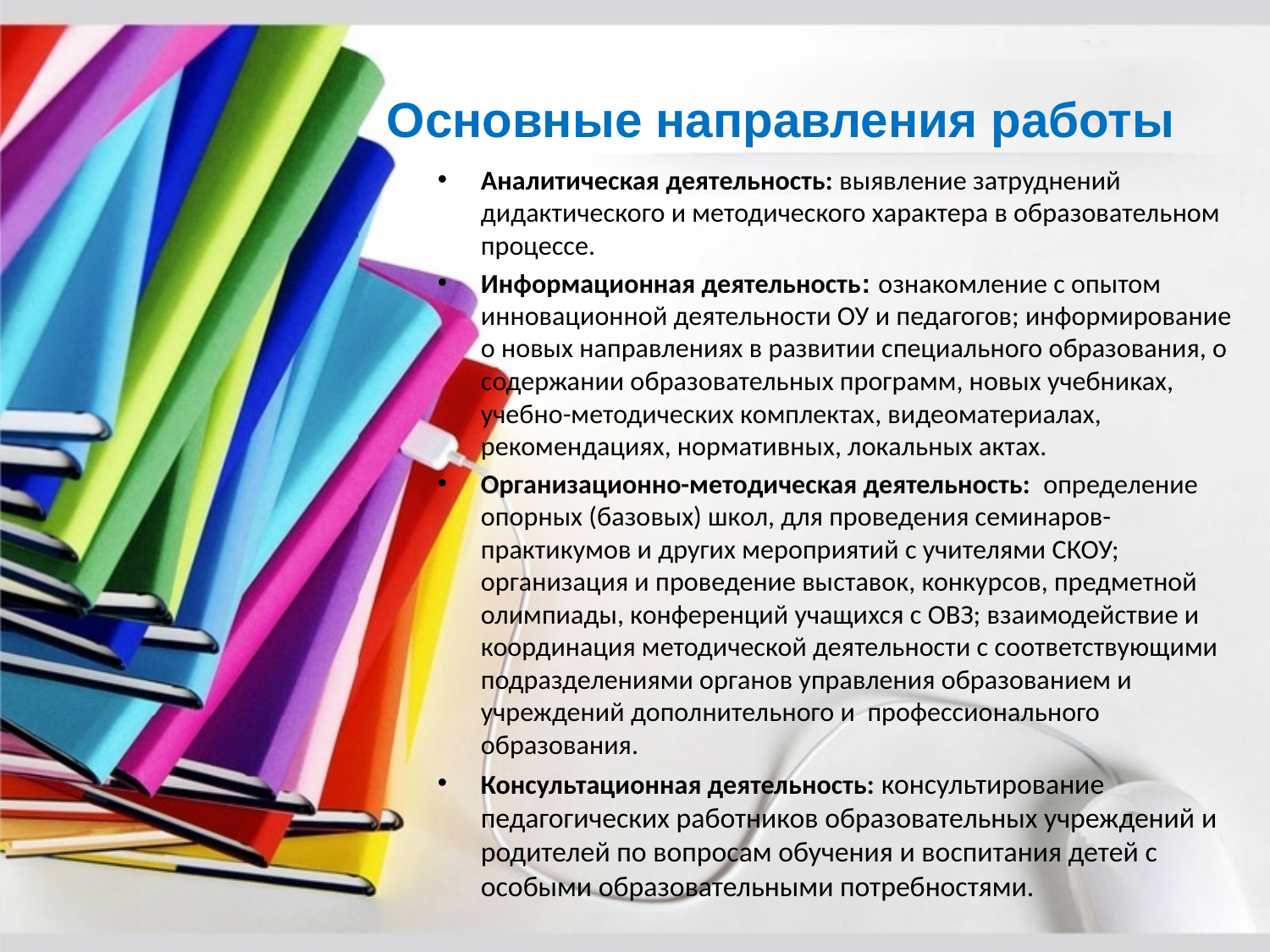

# Основные направления работы
Аналитическая деятельность: выявление затруднений дидактического и методического характера в образовательном процессе.
Информационная деятельность: ознакомление с опытом инновационной деятельности ОУ и педагогов; информирование о новых направлениях в развитии специального образования, о содержании образовательных программ, новых учебниках, учебно-методических комплектах, видеоматериалах, рекомендациях, нормативных, локальных актах.
Организационно-методическая деятельность:  определение опорных (базовых) школ, для проведения семинаров-практикумов и других мероприятий с учителями СКОУ; организация и проведение выставок, конкурсов, предметной олимпиады, конференций учащихся с ОВЗ; взаимодействие и координация методической деятельности с соответствующими подразделениями органов управления образованием и учреждений дополнительного и  профессионального образования.
Консультационная деятельность: консультирование педагогических работников образовательных учреждений и родителей по вопросам обучения и воспитания детей с особыми образовательными потребностями.